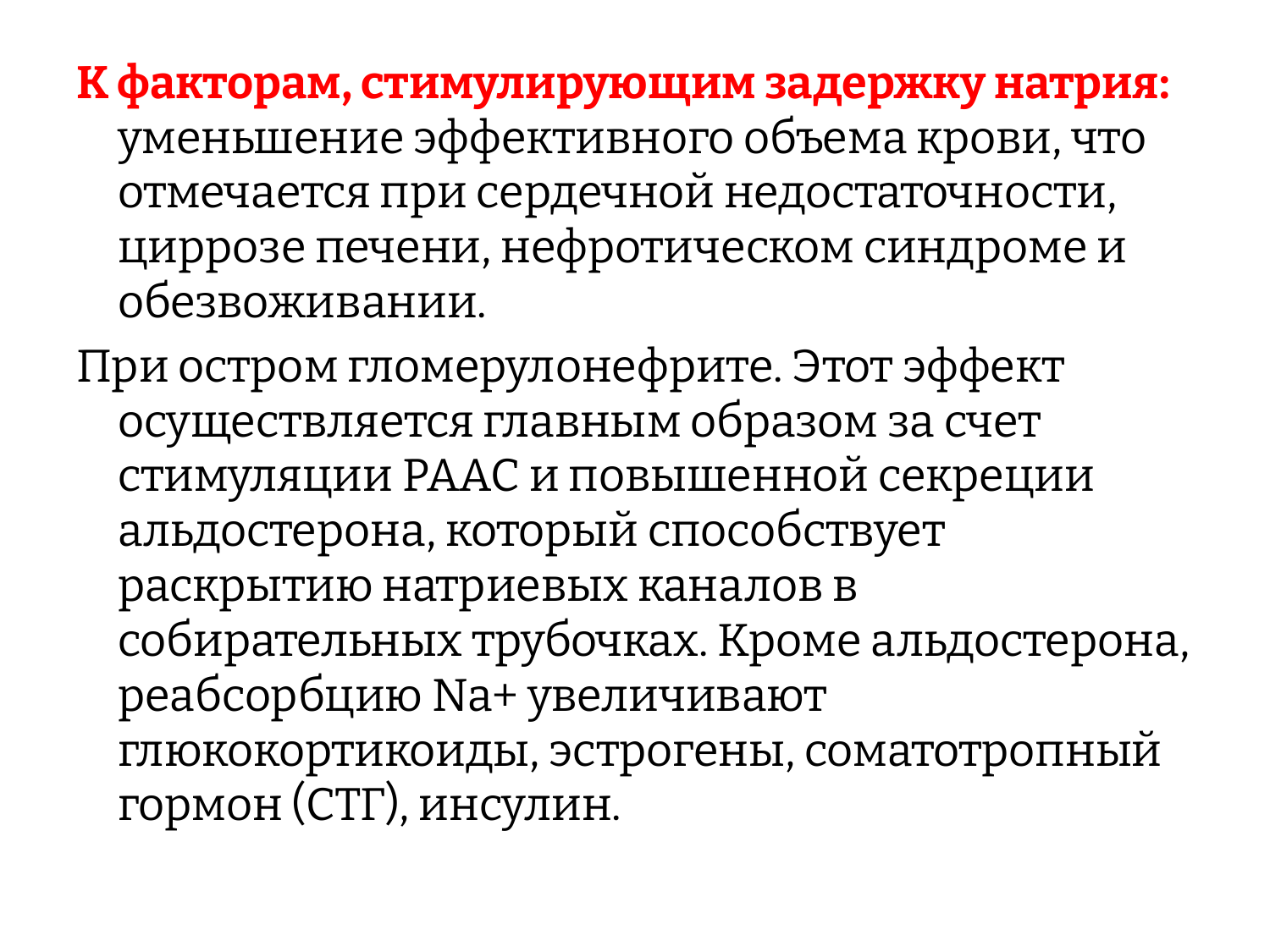

#
К факторам, стимулирующим задержку натрия: уменьшение эффективного объема крови, что отмечается при сердечной недостаточности, циррозе печени, нефротическом синдроме и обезвоживании.
При остром гломерулонефрите. Этот эффект осуществляется главным образом за счет стимуляции РААС и повышенной секреции альдостерона, который способствует раскрытию натриевых каналов в собирательных трубочках. Кроме альдостерона, реабсорбцию Na+ увеличивают глюкокортикоиды, эстрогены, соматотропный гормон (СТГ), инсулин.